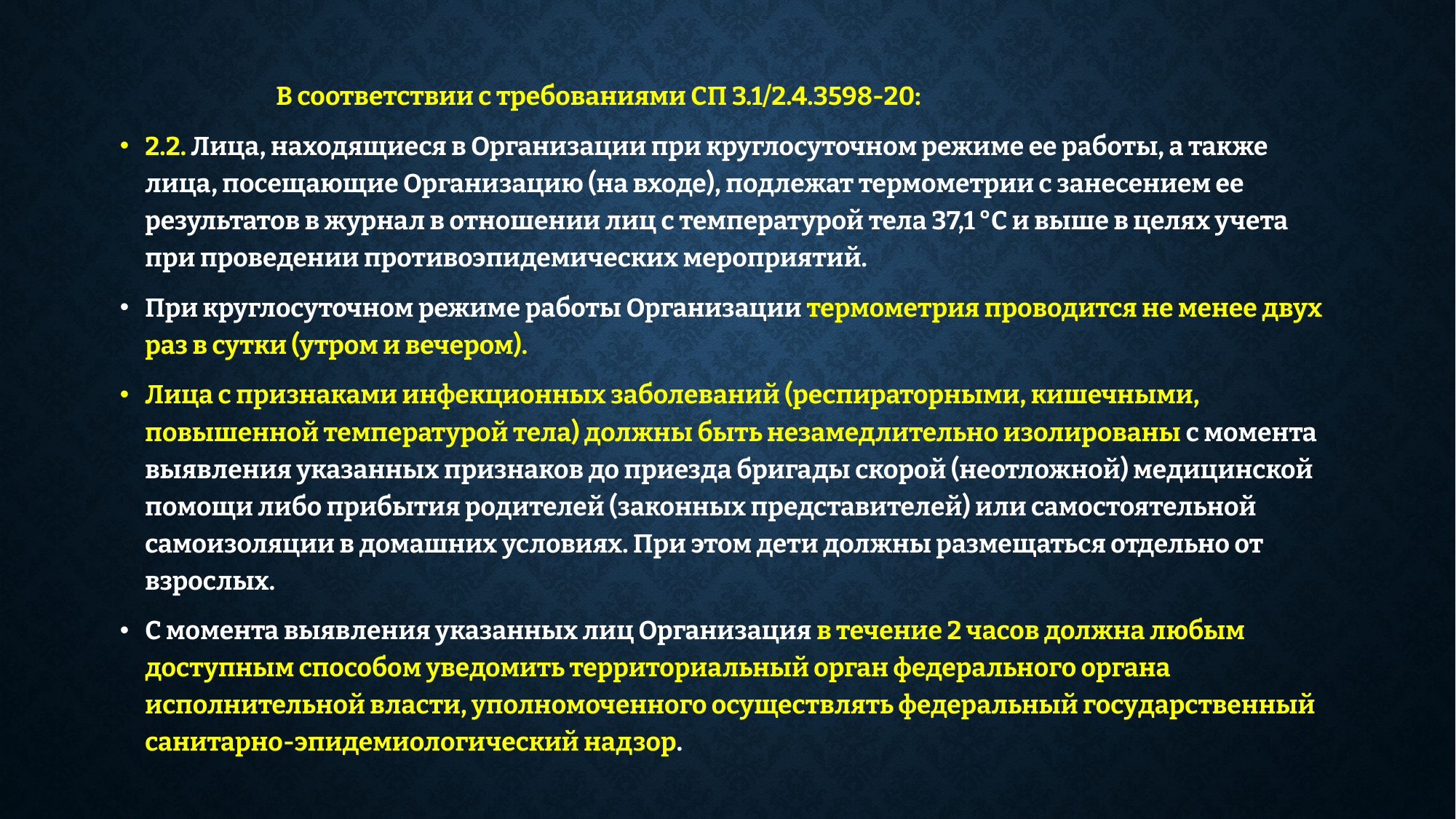

В соответствии с требованиями СП 3.1/2.4.3598-20:
2.2. Лица, находящиеся в Организации при круглосуточном режиме ее работы, а также лица, посещающие Организацию (на входе), подлежат термометрии с занесением ее результатов в журнал в отношении лиц с температурой тела 37,1 °C и выше в целях учета при проведении противоэпидемических мероприятий.
При круглосуточном режиме работы Организации термометрия проводится не менее двух раз в сутки (утром и вечером).
Лица с признаками инфекционных заболеваний (респираторными, кишечными, повышенной температурой тела) должны быть незамедлительно изолированы с момента выявления указанных признаков до приезда бригады скорой (неотложной) медицинской помощи либо прибытия родителей (законных представителей) или самостоятельной самоизоляции в домашних условиях. При этом дети должны размещаться отдельно от взрослых.
С момента выявления указанных лиц Организация в течение 2 часов должна любым доступным способом уведомить территориальный орган федерального органа исполнительной власти, уполномоченного осуществлять федеральный государственный санитарно-эпидемиологический надзор.